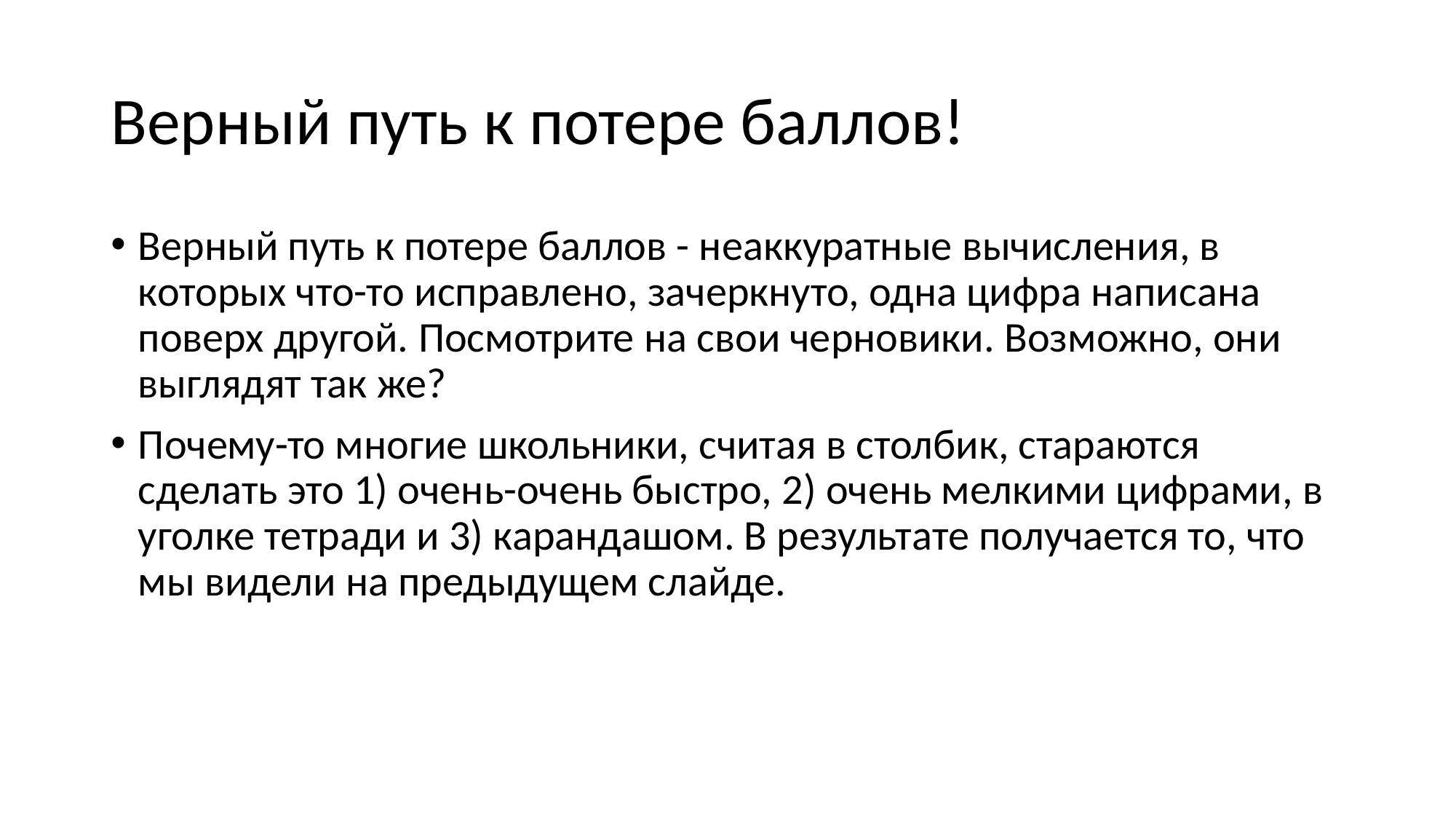

# Верный путь к потере баллов!
Верный путь к потере баллов - неаккуратные вычисления, в которых что-то исправлено, зачеркнуто, одна цифра написана поверх другой. Посмотрите на свои черновики. Возможно, они выглядят так же?
Почему-то многие школьники, считая в столбик, стараются сделать это 1) очень-очень быстро, 2) очень мелкими цифрами, в уголке тетради и 3) карандашом. В результате получается то, что мы видели на предыдущем слайде.